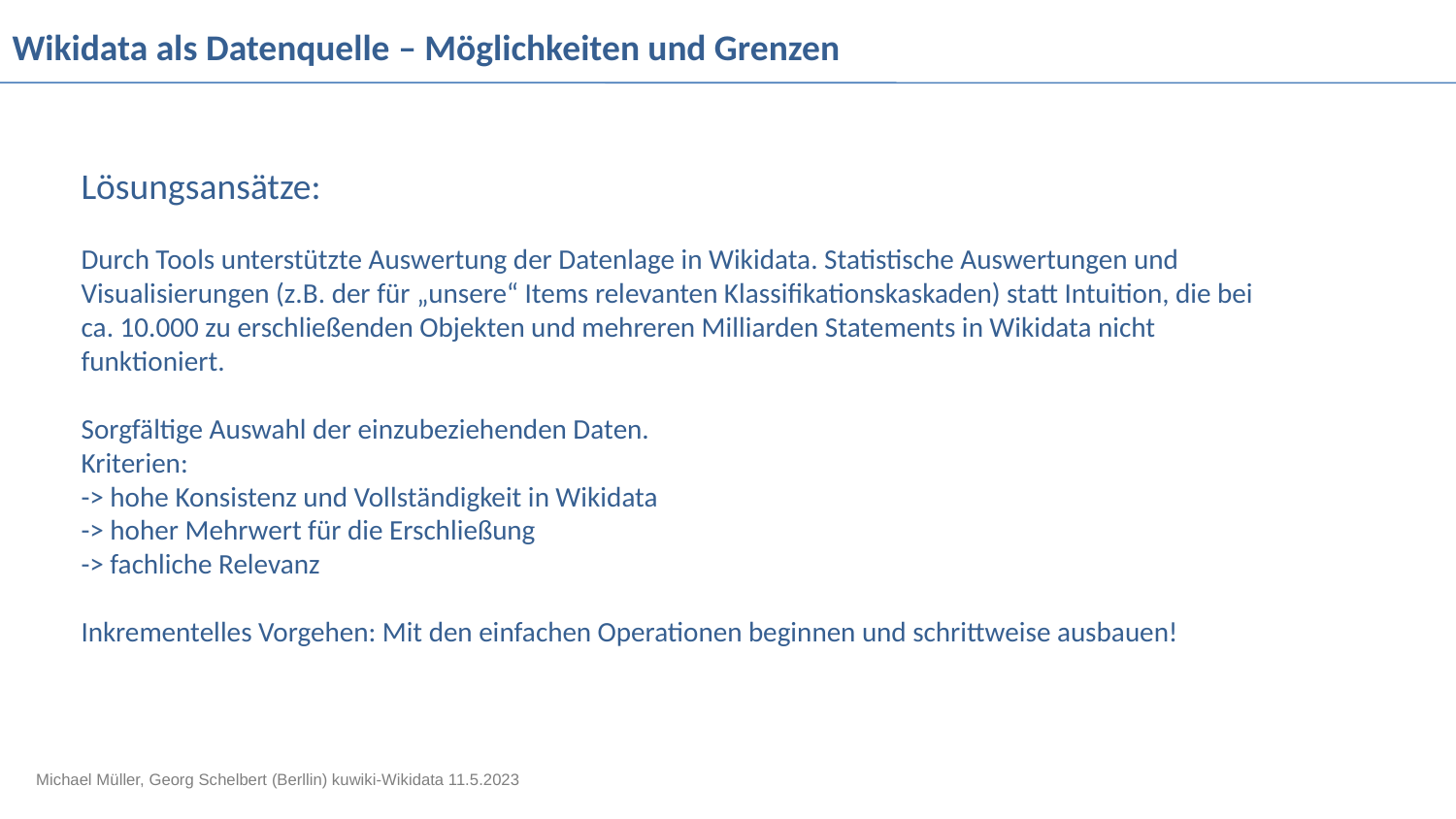

# Wikidata als Datenquelle – Möglichkeiten und Grenzen
Lösungsansätze:

Durch Tools unterstützte Auswertung der Datenlage in Wikidata. Statistische Auswertungen und Visualisierungen (z.B. der für „unsere“ Items relevanten Klassifikationskaskaden) statt Intuition, die bei ca. 10.000 zu erschließenden Objekten und mehreren Milliarden Statements in Wikidata nicht funktioniert.

Sorgfältige Auswahl der einzubeziehenden Daten.
Kriterien:
-> hohe Konsistenz und Vollständigkeit in Wikidata
-> hoher Mehrwert für die Erschließung
-> fachliche Relevanz

Inkrementelles Vorgehen: Mit den einfachen Operationen beginnen und schrittweise ausbauen!